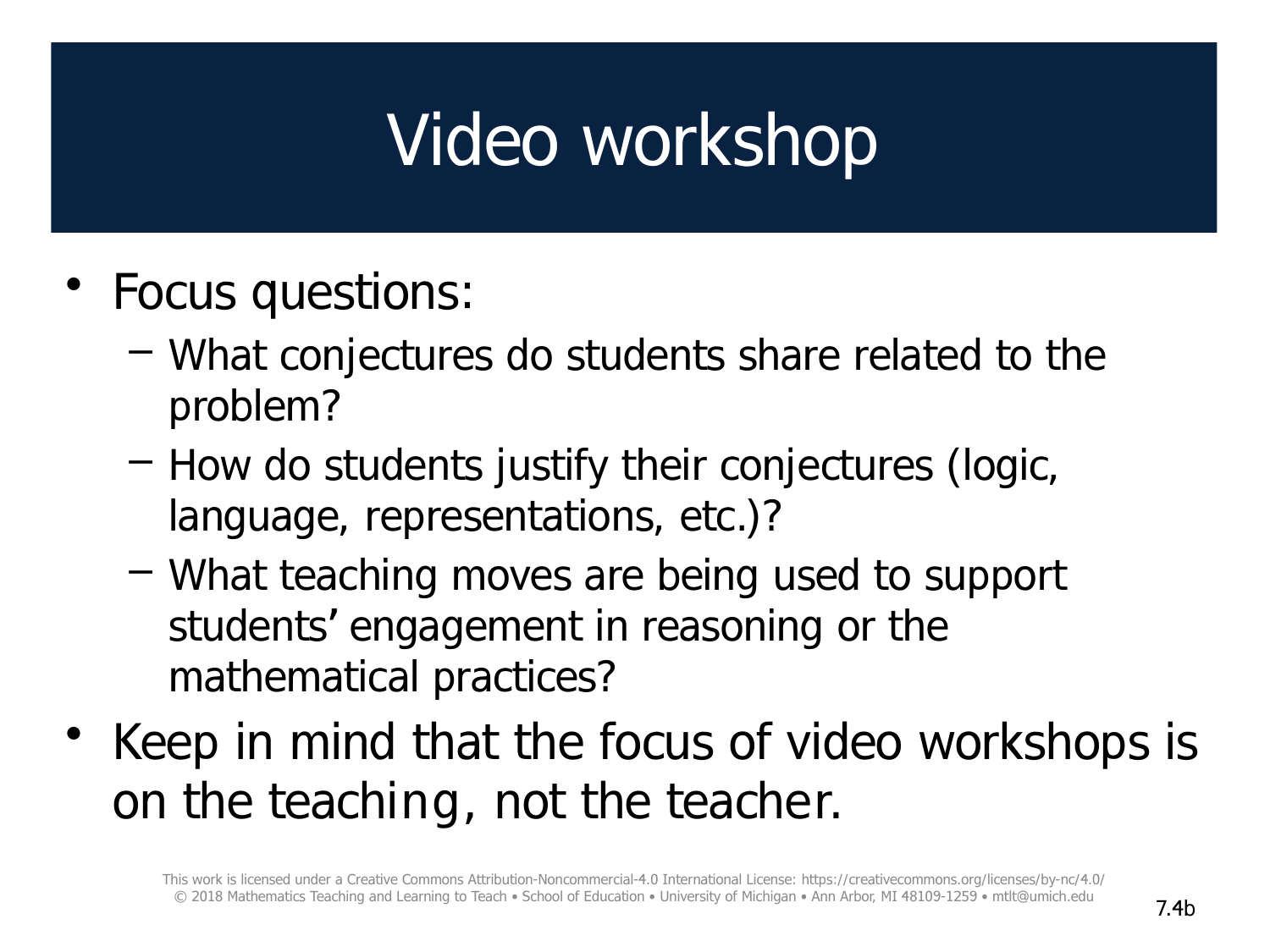

# Video workshop
Focus questions:
What conjectures do students share related to the problem?
How do students justify their conjectures (logic, language, representations, etc.)?
What teaching moves are being used to support students’ engagement in reasoning or the mathematical practices?
Keep in mind that the focus of video workshops is on the teaching, not the teacher.
This work is licensed under a Creative Commons Attribution-Noncommercial-4.0 International License: https://creativecommons.org/licenses/by-nc/4.0/
© 2018 Mathematics Teaching and Learning to Teach • School of Education • University of Michigan • Ann Arbor, MI 48109-1259 • mtlt@umich.edu
7.4b